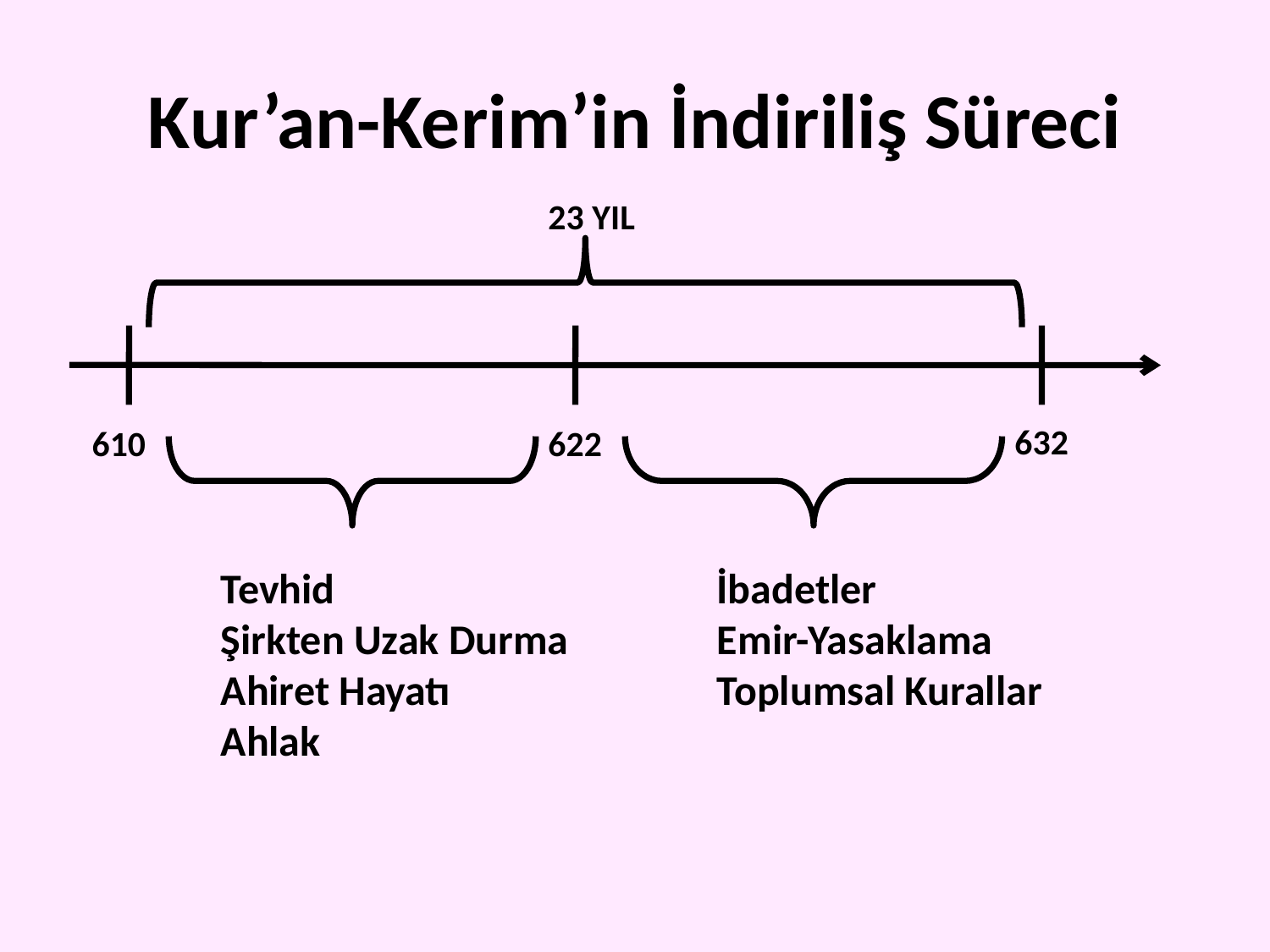

# Kur’an-Kerim’in İndiriliş Süreci
23 YIL

632
610
622
Tevhid
Şirkten Uzak Durma
Ahiret Hayatı
Ahlak
İbadetler
Emir-Yasaklama
Toplumsal Kurallar